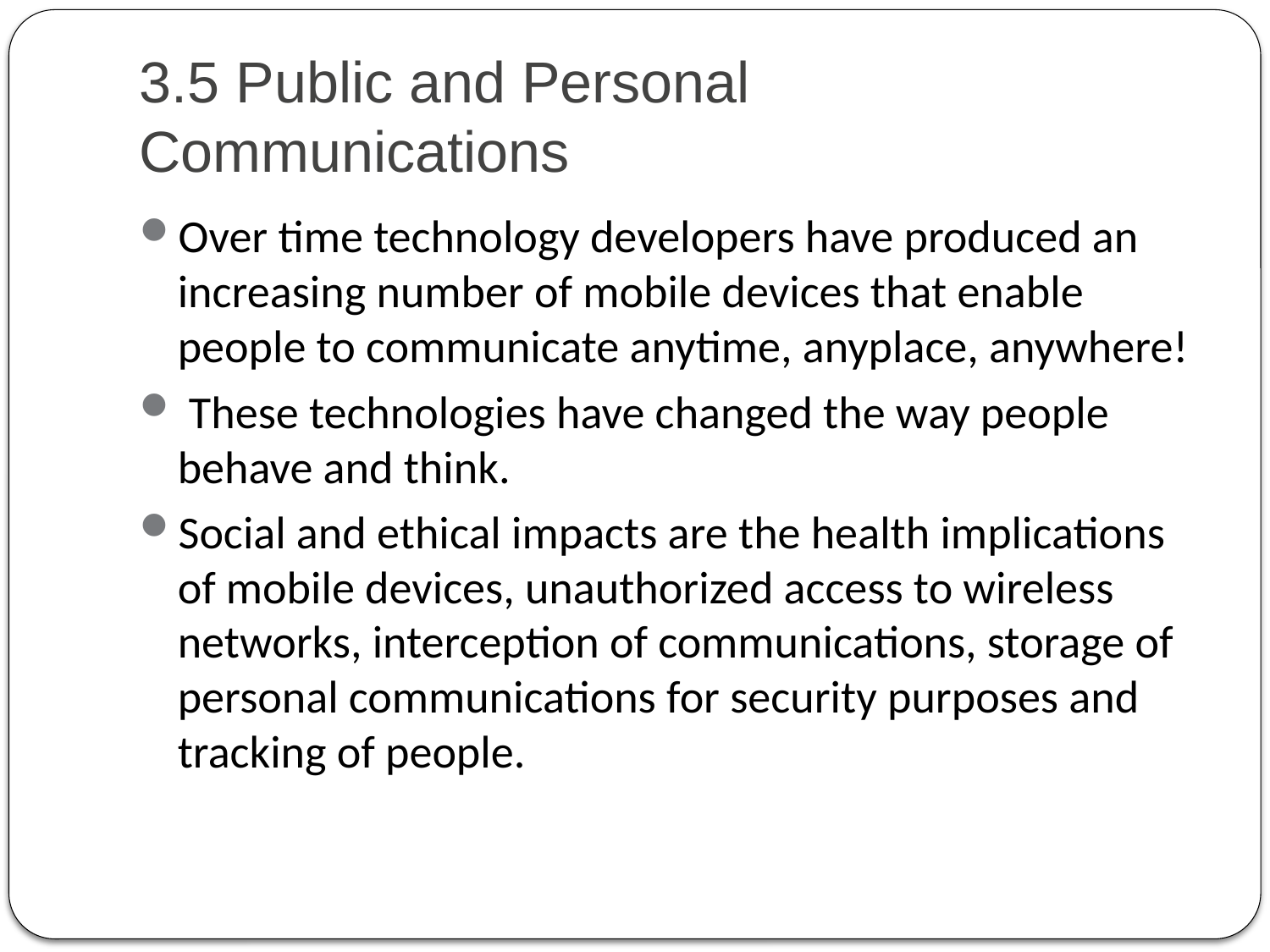

# 3.5 Public and Personal Communications
Over time technology developers have produced an increasing number of mobile devices that enable people to communicate anytime, anyplace, anywhere!
 These technologies have changed the way people behave and think.
Social and ethical impacts are the health implications of mobile devices, unauthorized access to wireless networks, interception of communications, storage of personal communications for security purposes and tracking of people.